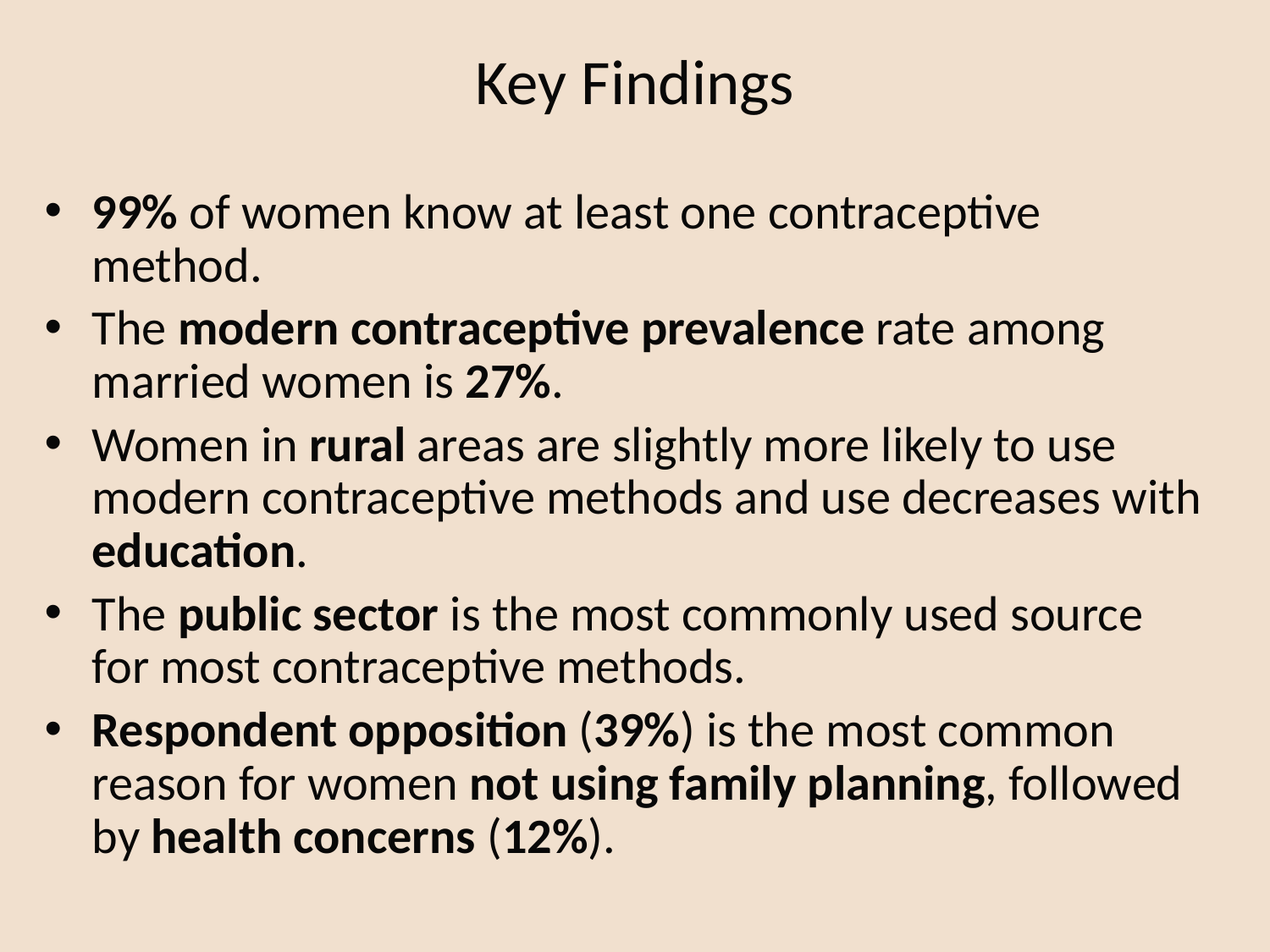

# Key Findings
99% of women know at least one contraceptive method.
The modern contraceptive prevalence rate among married women is 27%.
Women in rural areas are slightly more likely to use modern contraceptive methods and use decreases with education.
The public sector is the most commonly used source for most contraceptive methods.
Respondent opposition (39%) is the most common reason for women not using family planning, followed by health concerns (12%).